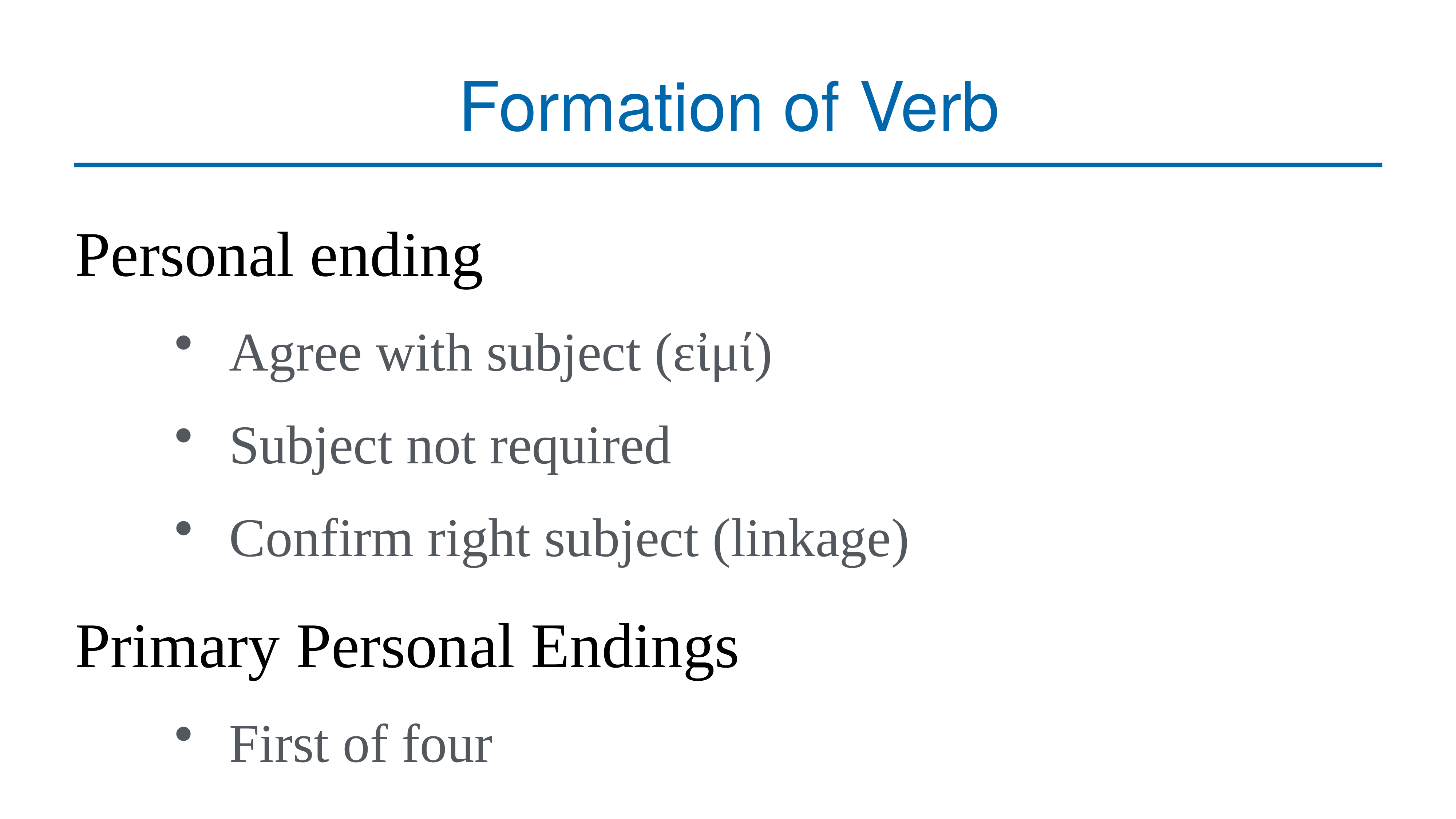

# Formation of Verb
Personal ending
Agree with subject (εἰμί)
Subject not required
Confirm right subject (linkage)
Primary Personal Endings
First of four